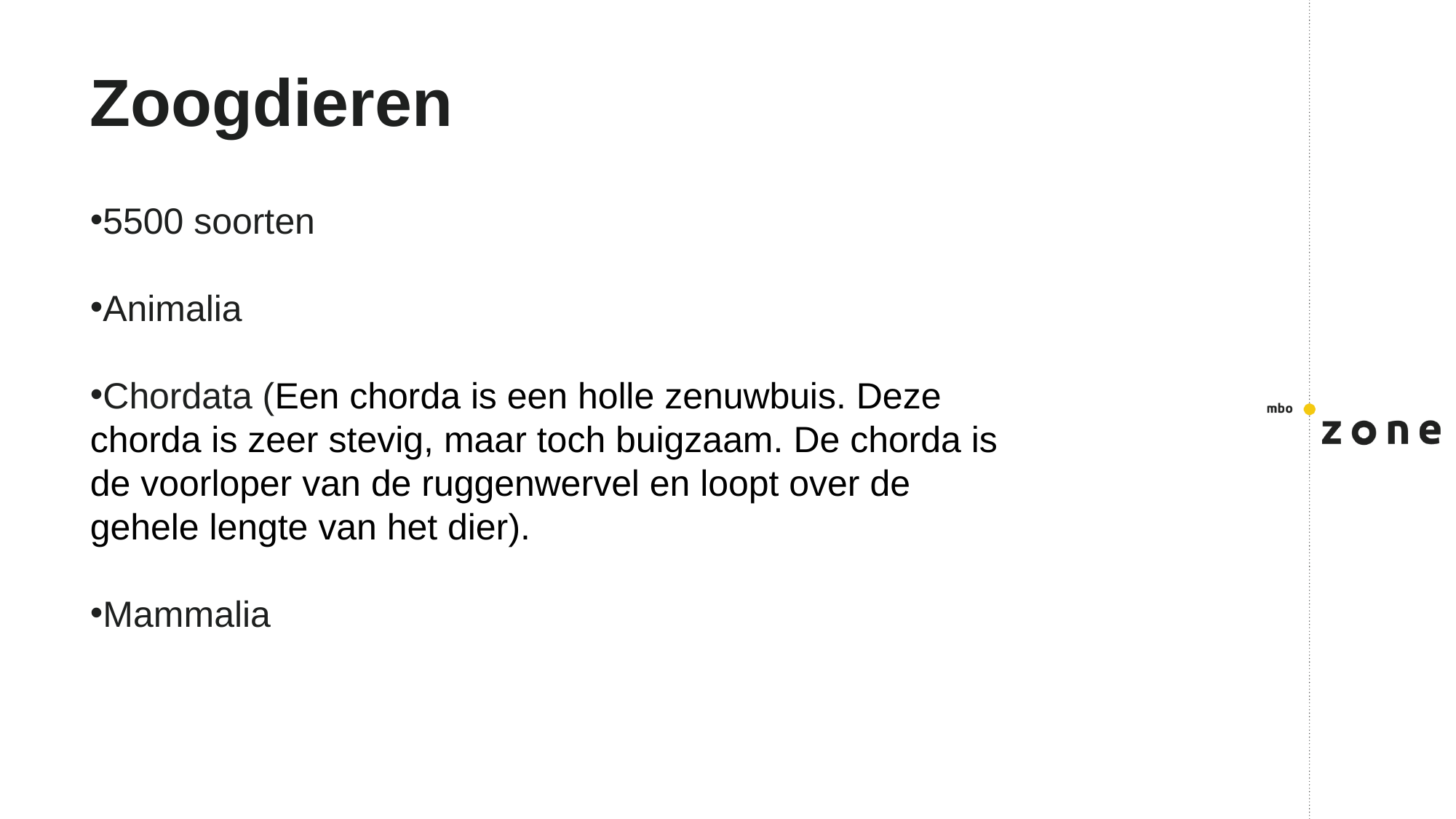

# Zoogdieren
5500 soorten

Animalia

Chordata (Een chorda is een holle zenuwbuis. Deze chorda is zeer stevig, maar toch buigzaam. De chorda is de voorloper van de ruggenwervel en loopt over de gehele lengte van het dier).

Mammalia